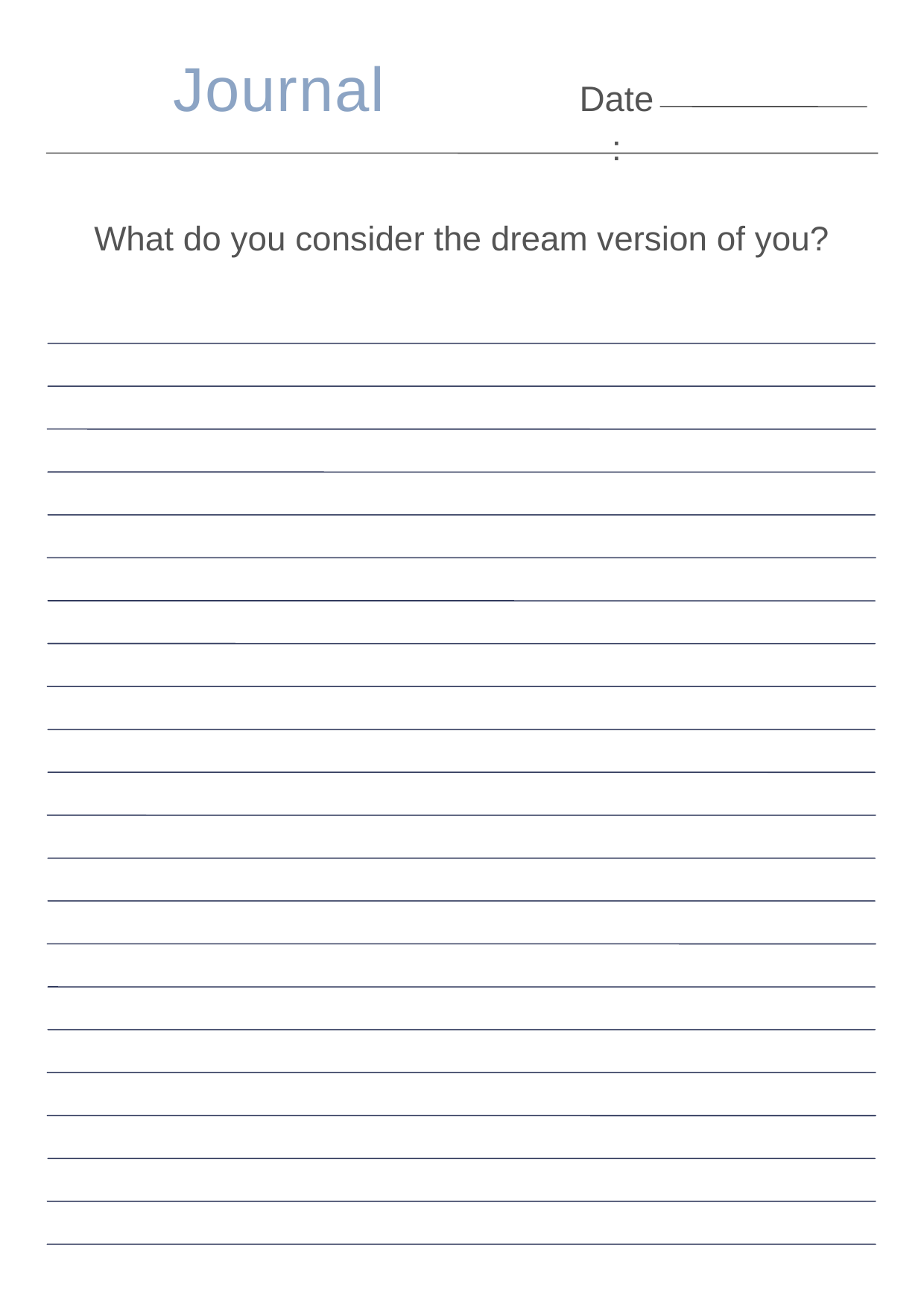

Journal
Date:

What do you consider the dream version of you?